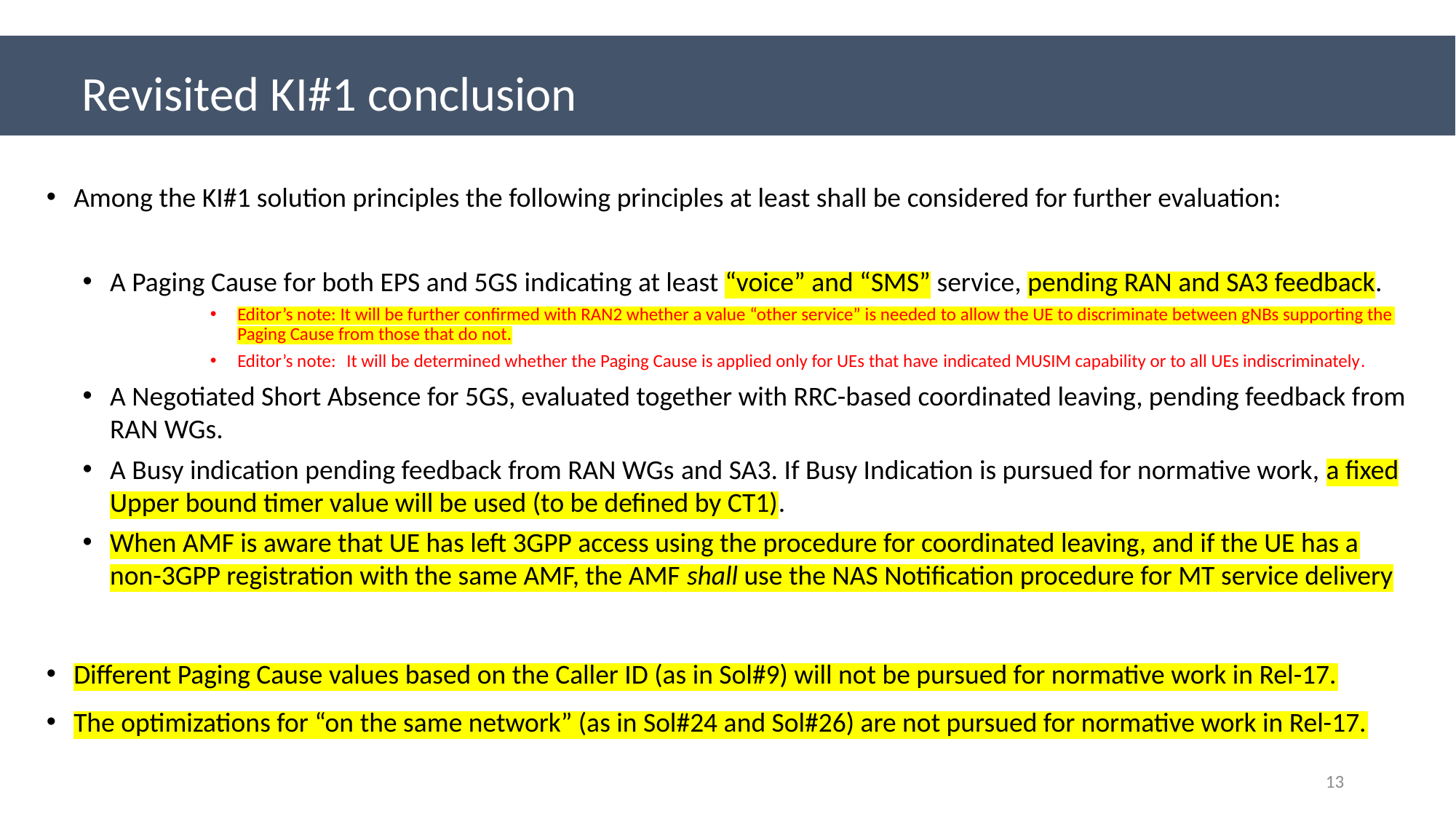

# Revisited KI#1 conclusion
Among the KI#1 solution principles the following principles at least shall be considered for further evaluation:

A Paging Cause for both EPS and 5GS indicating at least “voice” and “SMS” service, pending RAN and SA3 feedback.
Editor’s note: It will be further confirmed with RAN2 whether a value “other service” is needed to allow the UE to discriminate between gNBs supporting the Paging Cause from those that do not.
Editor’s note:	It will be determined whether the Paging Cause is applied only for UEs that have indicated MUSIM capability or to all UEs indiscriminately.
A Negotiated Short Absence for 5GS, evaluated together with RRC-based coordinated leaving, pending feedback from RAN WGs.
A Busy indication pending feedback from RAN WGs and SA3. If Busy Indication is pursued for normative work, a fixed Upper bound timer value will be used (to be defined by CT1).
When AMF is aware that UE has left 3GPP access using the procedure for coordinated leaving, and if the UE has a non-3GPP registration with the same AMF, the AMF shall use the NAS Notification procedure for MT service delivery

Different Paging Cause values based on the Caller ID (as in Sol#9) will not be pursued for normative work in Rel-17.
The optimizations for “on the same network” (as in Sol#24 and Sol#26) are not pursued for normative work in Rel-17.
13